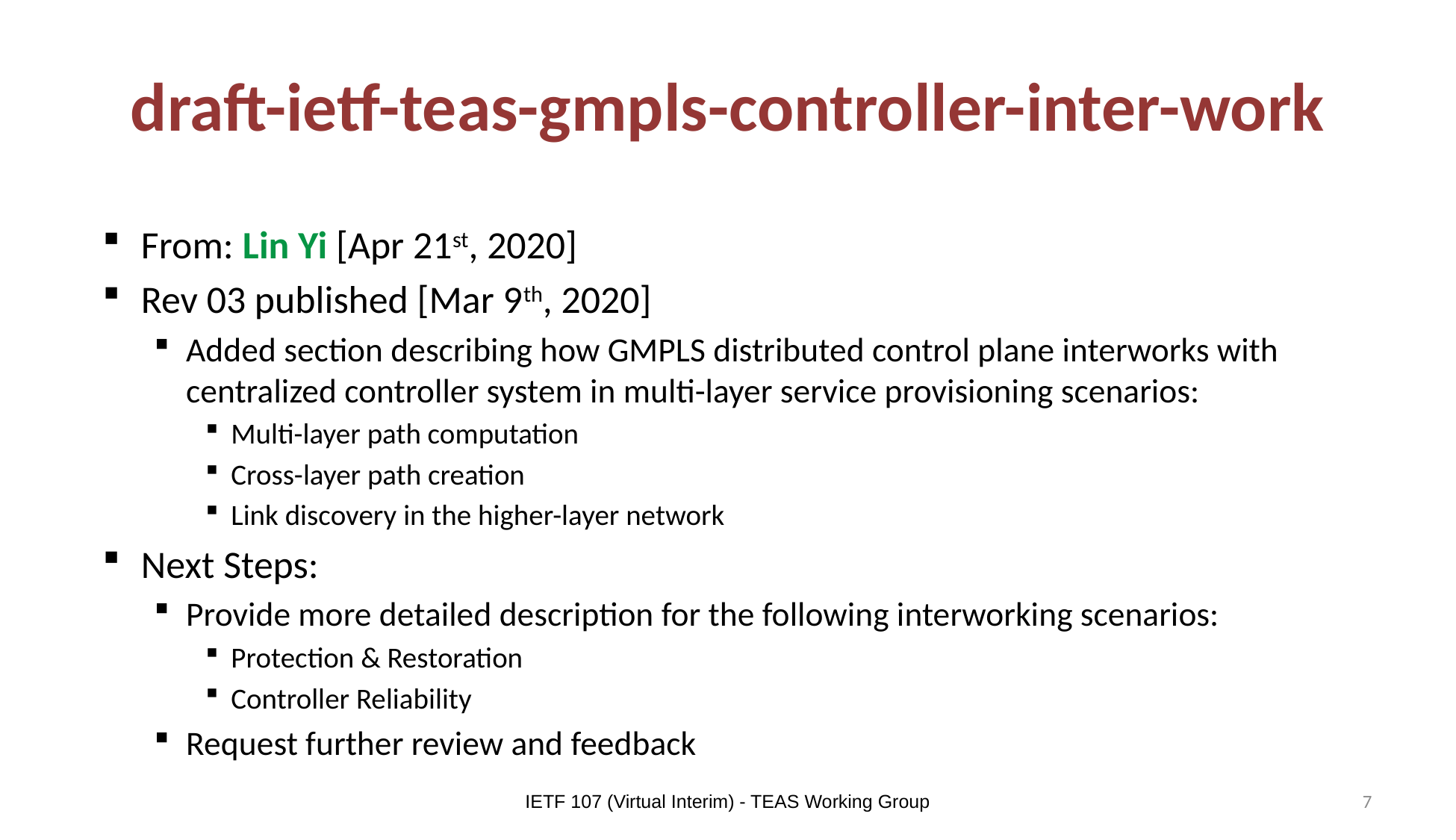

# draft-ietf-teas-gmpls-controller-inter-work

From: Lin Yi [Apr 21st, 2020]
Rev 03 published [Mar 9th, 2020]
Added section describing how GMPLS distributed control plane interworks with centralized controller system in multi-layer service provisioning scenarios:
Multi-layer path computation
Cross-layer path creation
Link discovery in the higher-layer network
Next Steps:
Provide more detailed description for the following interworking scenarios:
Protection & Restoration
Controller Reliability
Request further review and feedback

IETF 107 (Virtual Interim) - TEAS Working Group
7